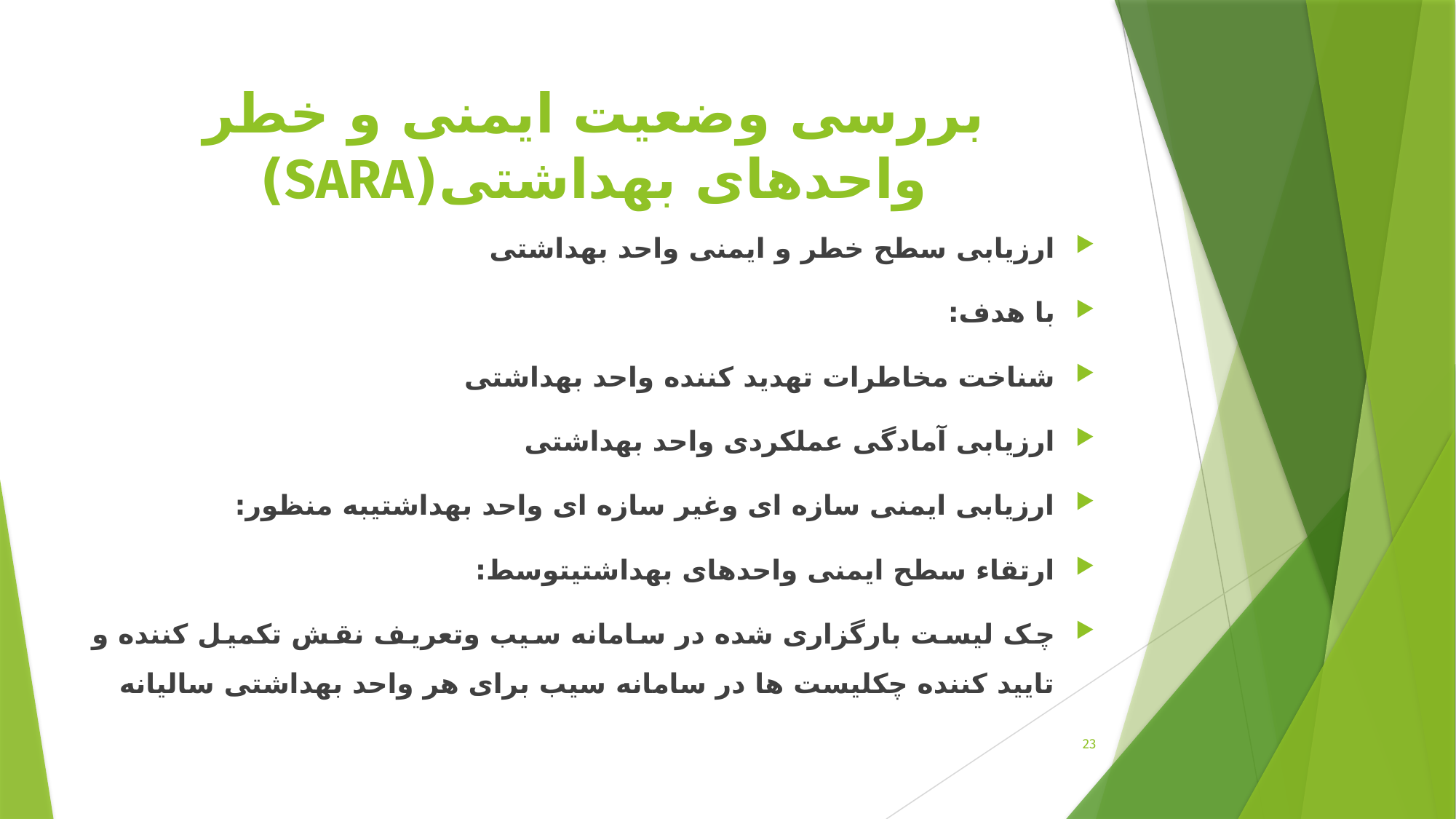

# بررسی وضعیت ایمنی و خطر واحدهای بهداشتی(SARA)
ارزیابی سطح خطر و ایمنی واحد بهداشتی
با هدف:
شناخت مخاطرات تهدید کننده واحد بهداشتی
ارزیابی آمادگی عملکردی واحد بهداشتی
ارزیابی ایمنی سازه ای وغیر سازه ای واحد بهداشتیبه منظور:
ارتقاء سطح ایمنی واحدهای بهداشتیتوسط:
چک لیست بارگزاری شده در سامانه سیب وتعریف نقش تکمیل کننده و تایید کننده چکلیست ها در سامانه سیب برای هر واحد بهداشتی سالیانه
23